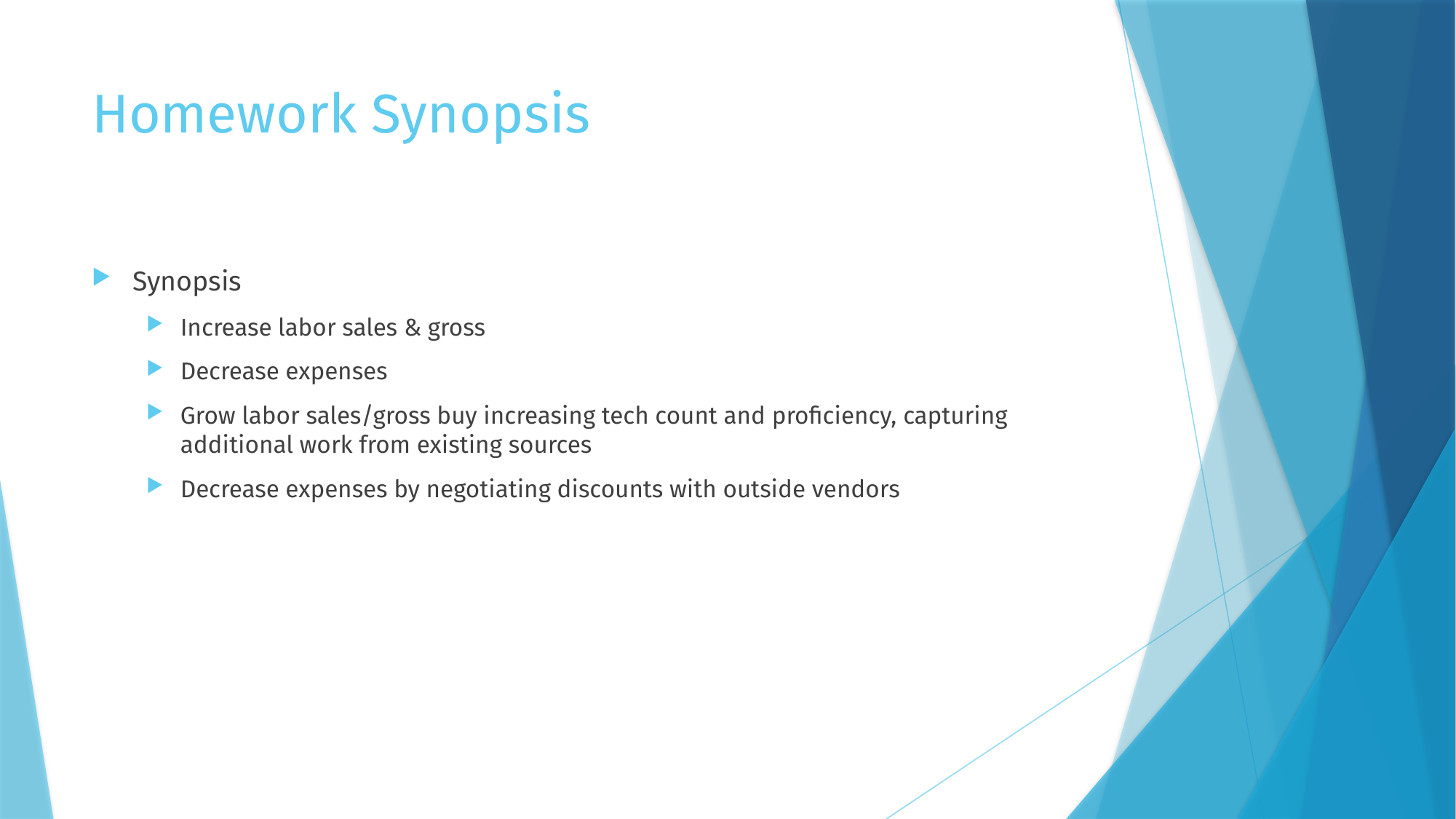

# Homework Synopsis
Synopsis
Increase labor sales & gross
Decrease expenses
Grow labor sales/gross buy increasing tech count and proficiency, capturing additional work from existing sources
Decrease expenses by negotiating discounts with outside vendors